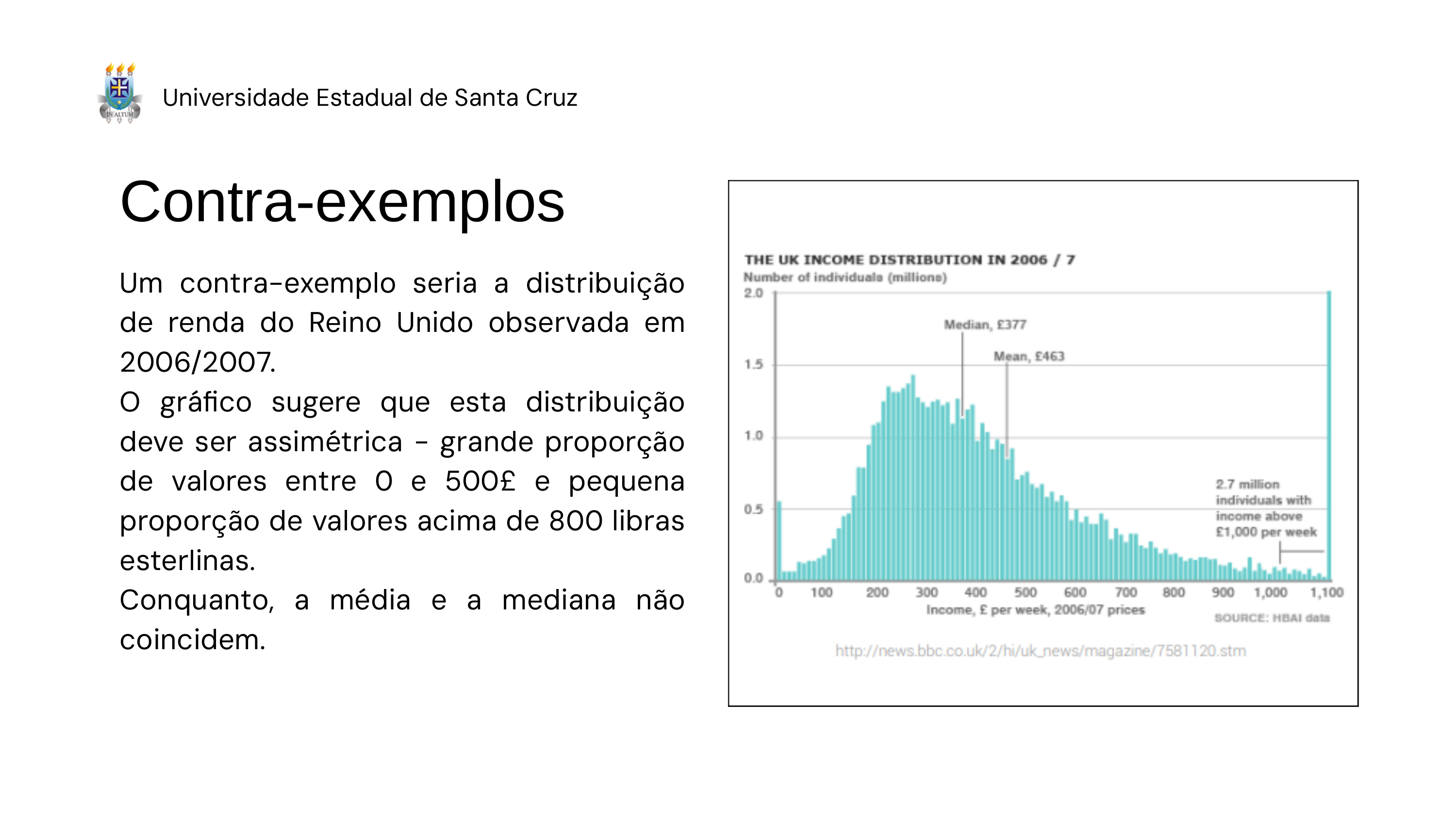

Universidade Estadual de Santa Cruz
Contra-exemplos

Um contra-exemplo seria a distribuição de renda do Reino Unido observada em 2006/2007.
O gráfico sugere que esta distribuição deve ser assimétrica - grande proporção de valores entre 0 e 500£ e pequena proporção de valores acima de 800 libras esterlinas.
Conquanto, a média e a mediana não coincidem.